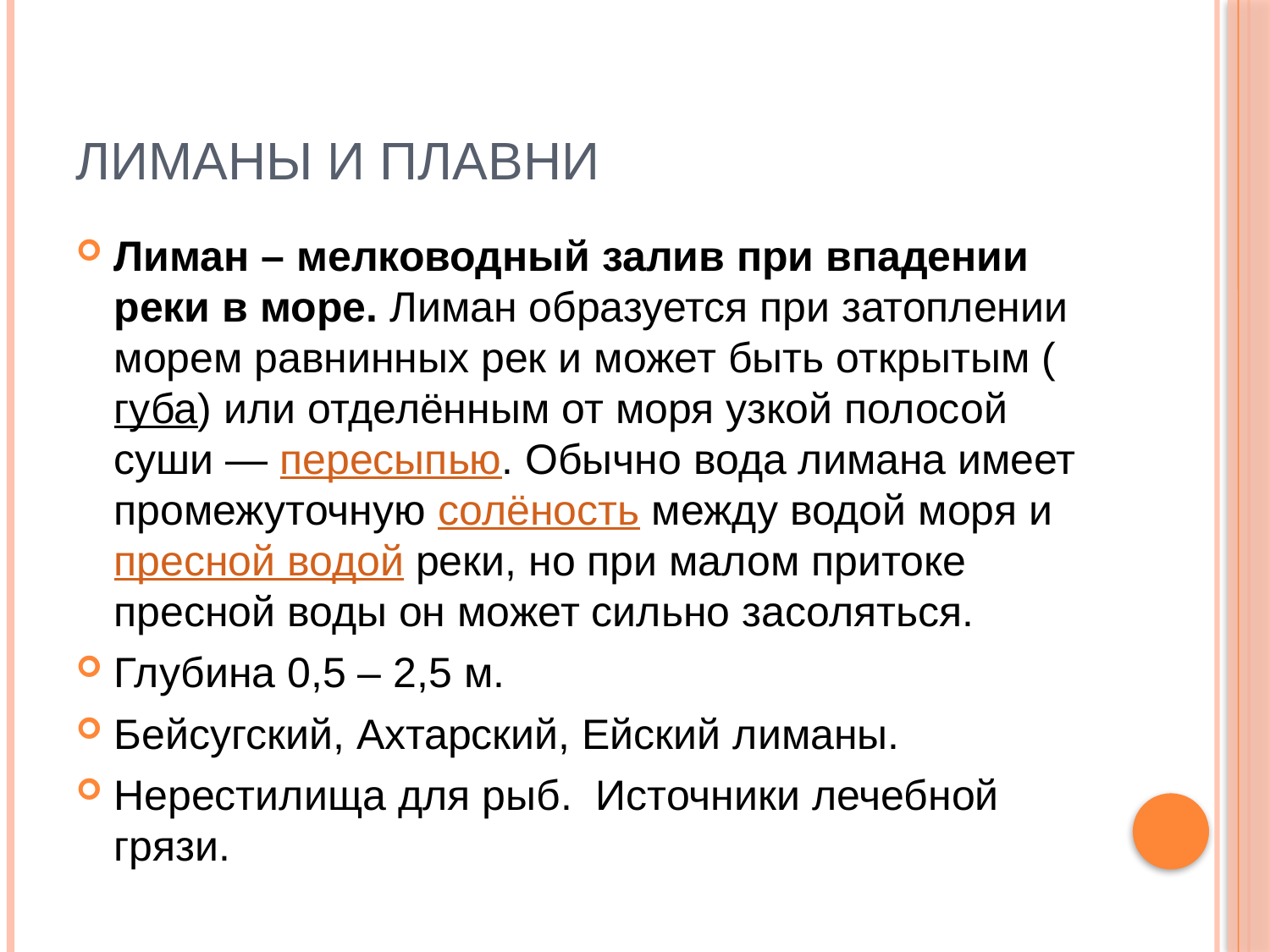

# Лиманы и плавни
Лиман – мелководный залив при впадении реки в море. Лиман образуется при затоплении морем равнинных рек и может быть открытым (губа) или отделённым от моря узкой полосой суши — пересыпью. Обычно вода лимана имеет промежуточную солёность между водой моря и пресной водой реки, но при малом притоке пресной воды он может сильно засоляться.
Глубина 0,5 – 2,5 м.
Бейсугский, Ахтарский, Ейский лиманы.
Нерестилища для рыб.  Источники лечебной грязи.